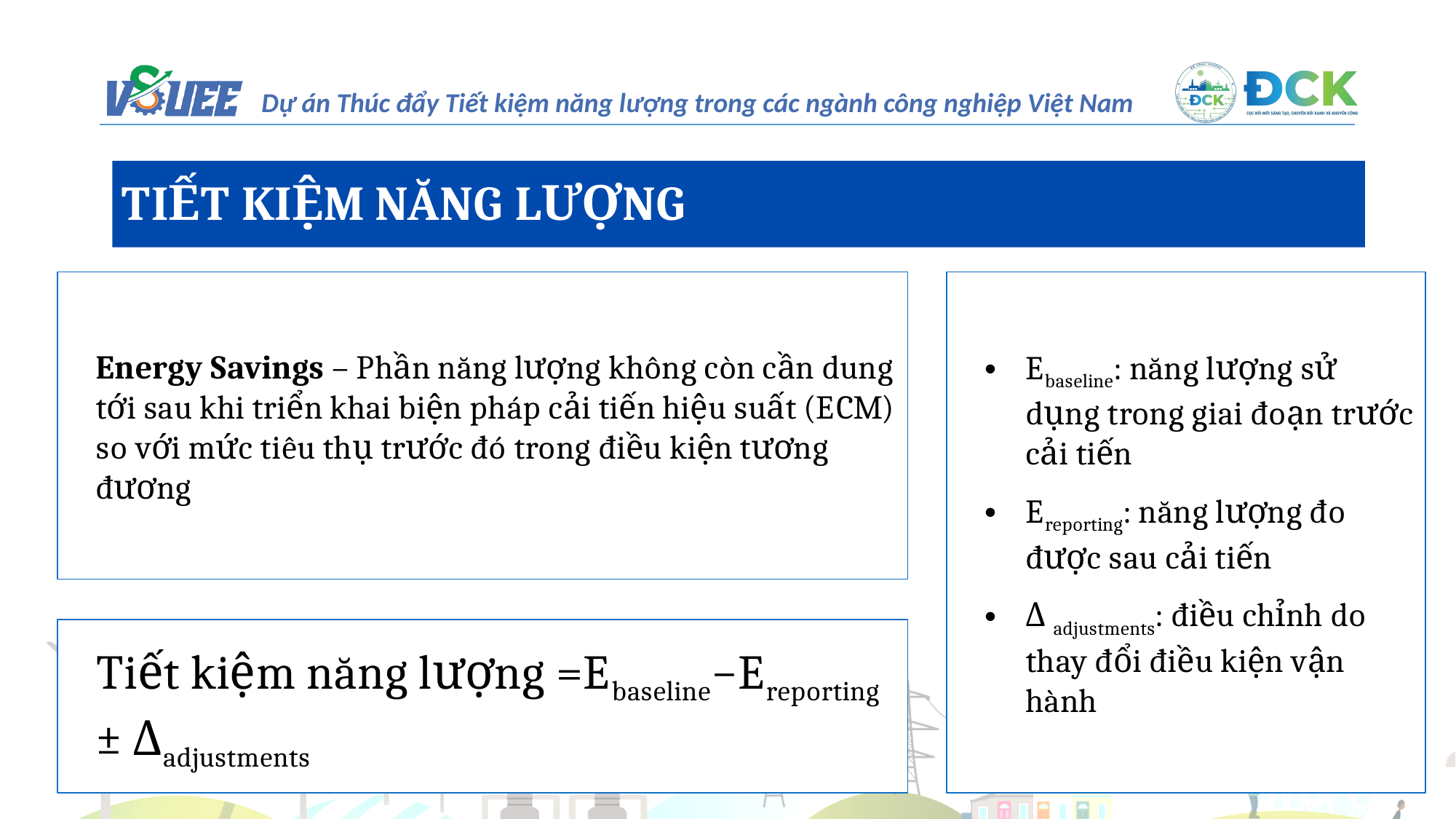

TIẾT KIỆM NĂNG LƯỢNG
Energy Savings – Phần năng lượng không còn cần dung tới sau khi triển khai biện pháp cải tiến hiệu suất (ECM) so với mức tiêu thụ trước đó trong điều kiện tương đương
Ebaseline: năng lượng sử dụng trong giai đoạn trước cải tiến
Ereporting: năng lượng đo được sau cải tiến
Δ adjustments: điều chỉnh do thay đổi điều kiện vận hành
Tiết kiệm năng lượng =Ebaseline​−Ereporting​ ± Δadjustments​
13